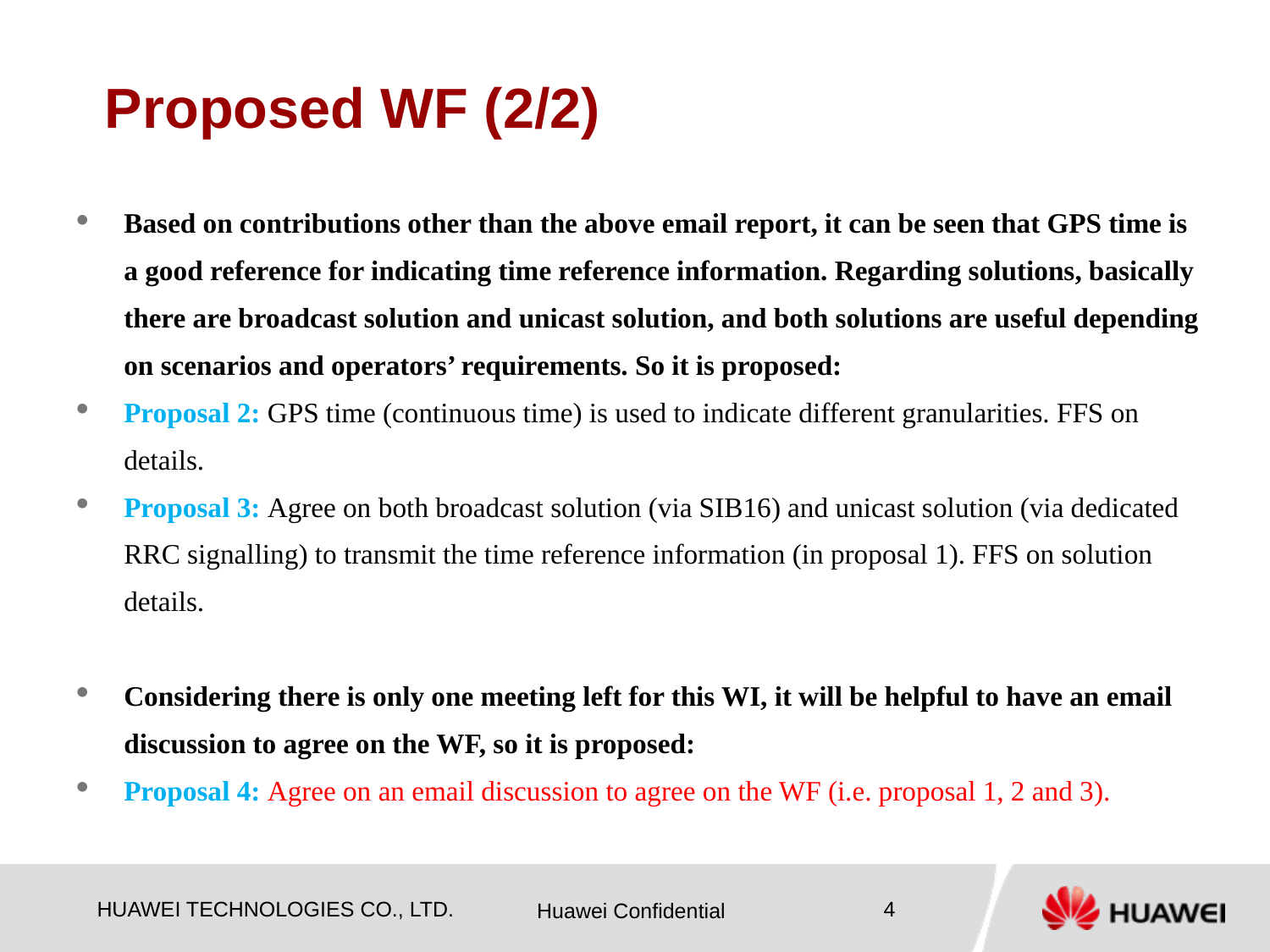

# Proposed WF (2/2)
Based on contributions other than the above email report, it can be seen that GPS time is a good reference for indicating time reference information. Regarding solutions, basically there are broadcast solution and unicast solution, and both solutions are useful depending on scenarios and operators’ requirements. So it is proposed:
Proposal 2: GPS time (continuous time) is used to indicate different granularities. FFS on details.
Proposal 3: Agree on both broadcast solution (via SIB16) and unicast solution (via dedicated RRC signalling) to transmit the time reference information (in proposal 1). FFS on solution details.

Considering there is only one meeting left for this WI, it will be helpful to have an email discussion to agree on the WF, so it is proposed:
Proposal 4: Agree on an email discussion to agree on the WF (i.e. proposal 1, 2 and 3).